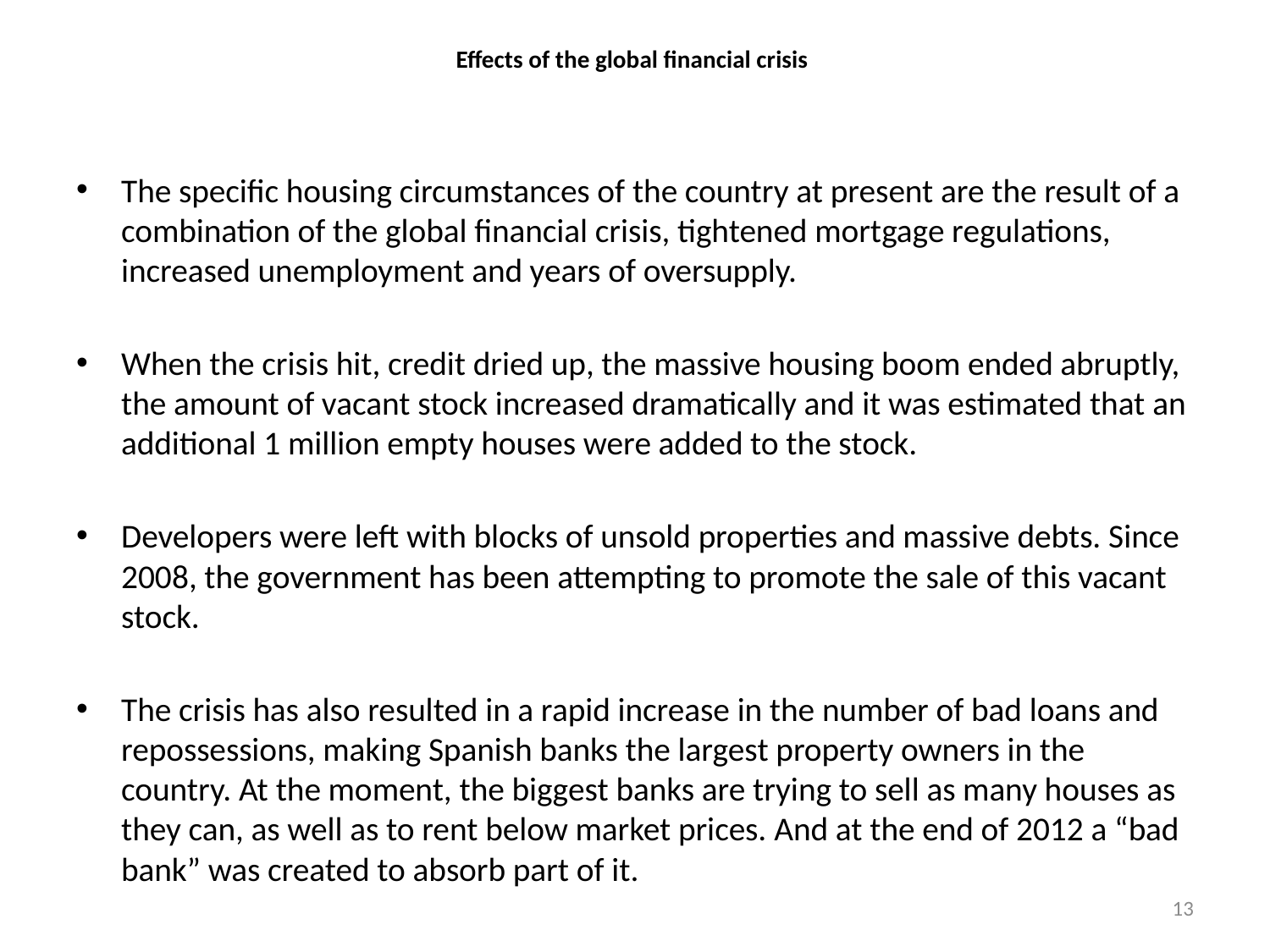

# Effects of the global financial crisis

The specific housing circumstances of the country at present are the result of a combination of the global financial crisis, tightened mortgage regulations, increased unemployment and years of oversupply.

When the crisis hit, credit dried up, the massive housing boom ended abruptly, the amount of vacant stock increased dramatically and it was estimated that an additional 1 million empty houses were added to the stock.

Developers were left with blocks of unsold properties and massive debts. Since 2008, the government has been attempting to promote the sale of this vacant stock.

The crisis has also resulted in a rapid increase in the number of bad loans and repossessions, making Spanish banks the largest property owners in the country. At the moment, the biggest banks are trying to sell as many houses as they can, as well as to rent below market prices. And at the end of 2012 a “bad bank” was created to absorb part of it.

13